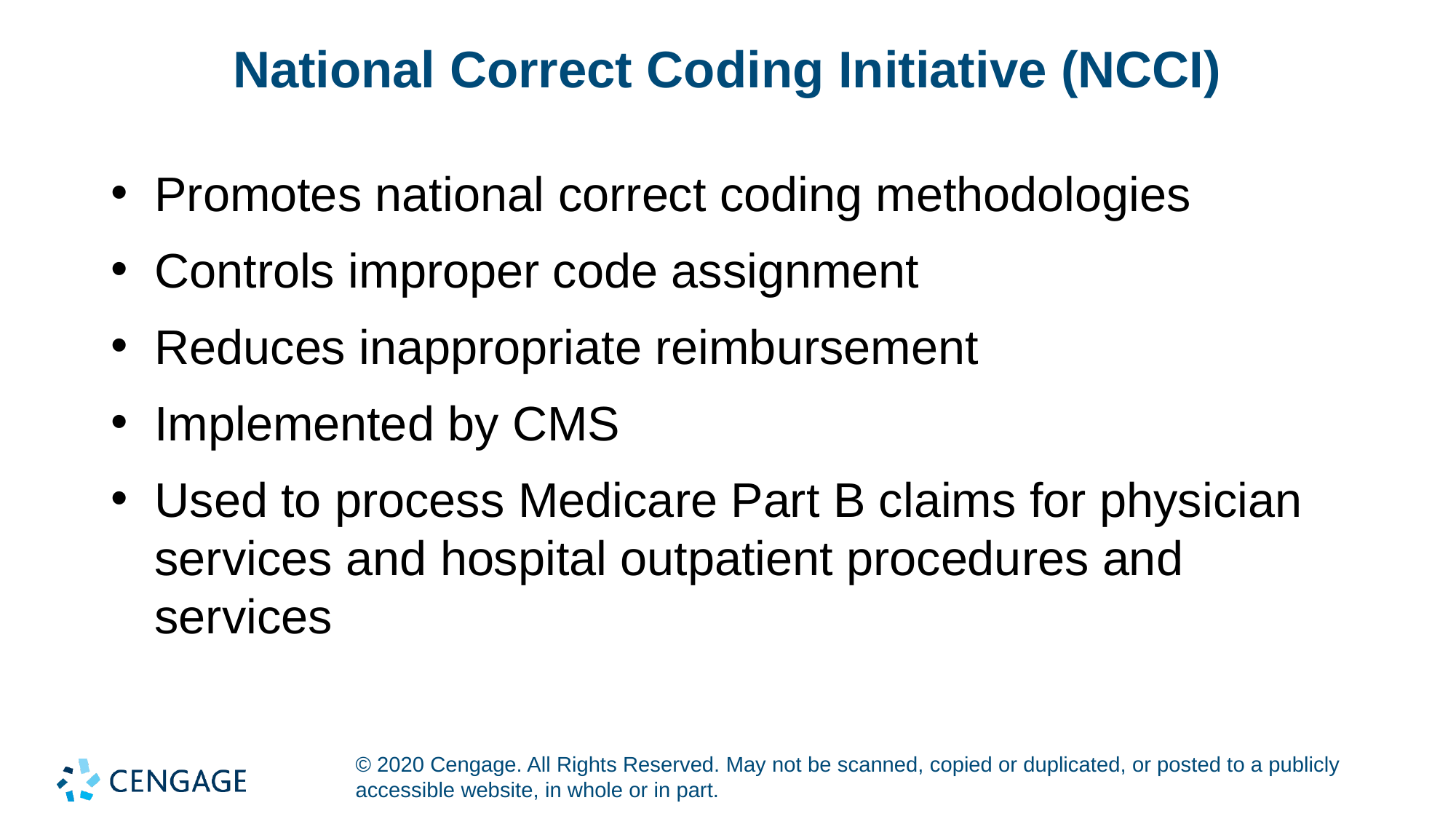

# National Correct Coding Initiative (NCCI)
Promotes national correct coding methodologies
Controls improper code assignment
Reduces inappropriate reimbursement
Implemented by CMS
Used to process Medicare Part B claims for physician services and hospital outpatient procedures and services